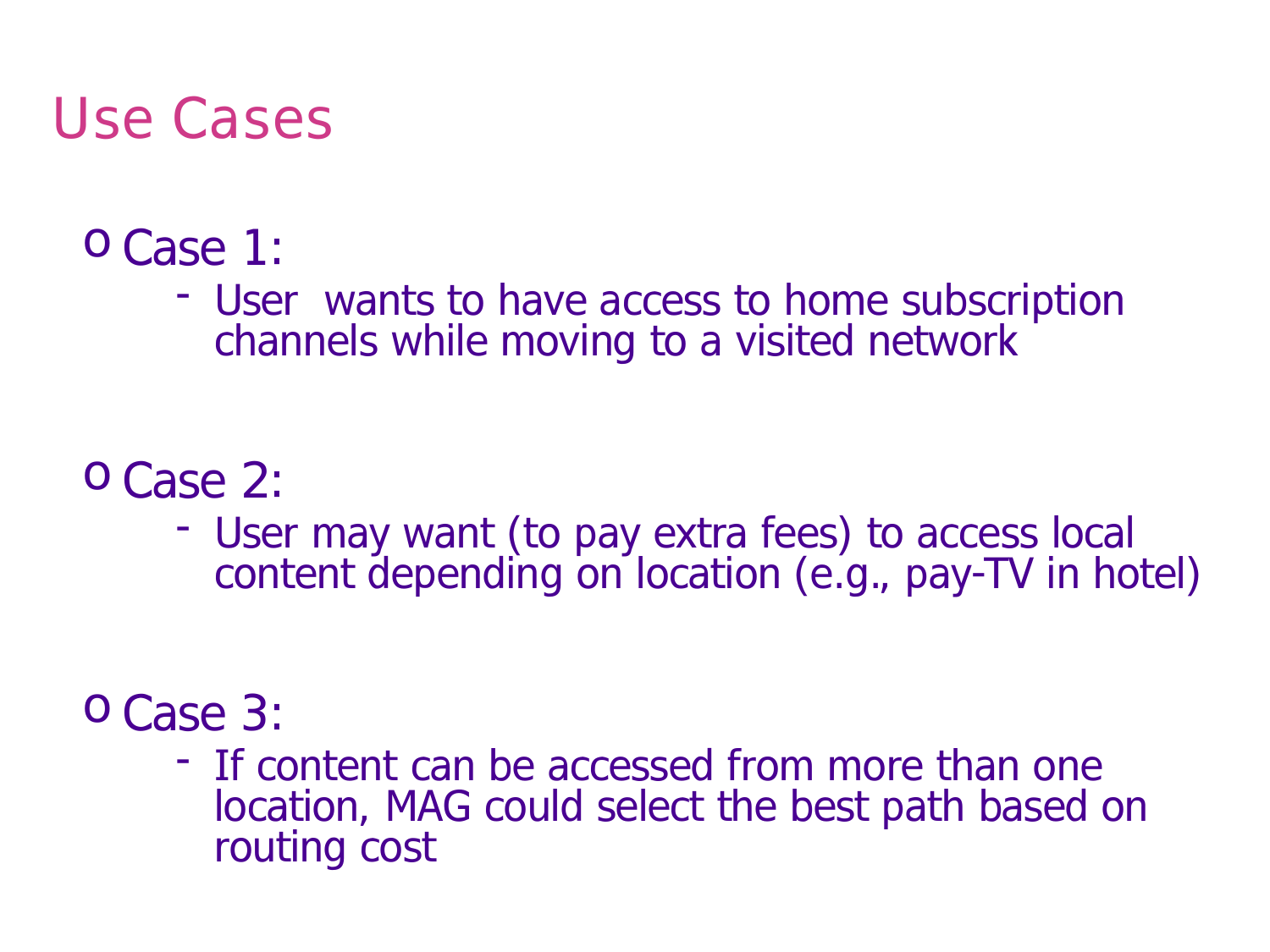

# Use Cases
Case 1:
User  wants to have access to home subscription channels while moving to a visited network

Case 2:
User may want (to pay extra fees) to access local content depending on location (e.g., pay-TV in hotel)

Case 3:
If content can be accessed from more than one location, MAG could select the best path based on routing cost